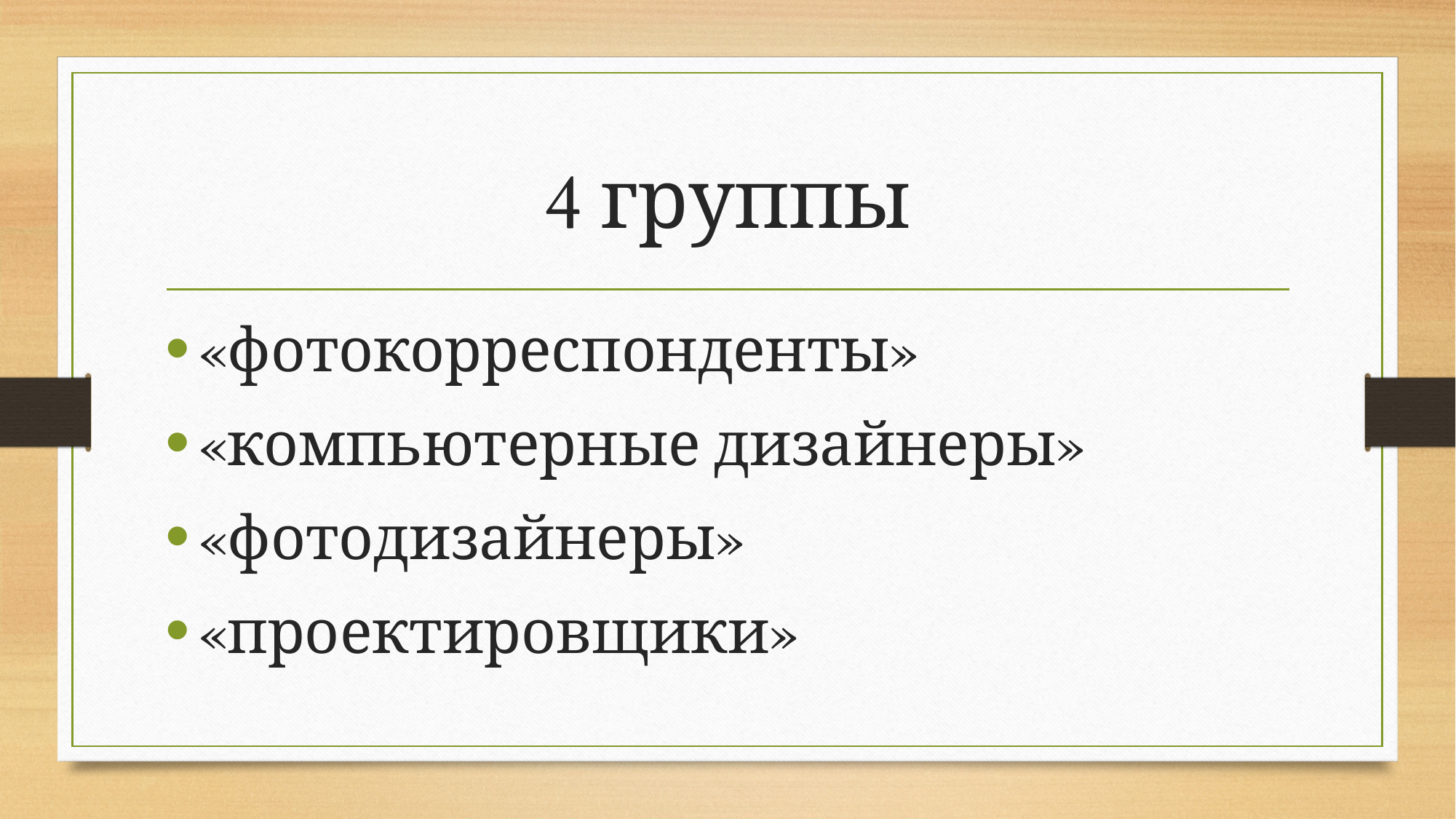

# 4 группы
«фотокорреспонденты»
«компьютерные дизайнеры»
«фотодизайнеры»
«проектировщики»